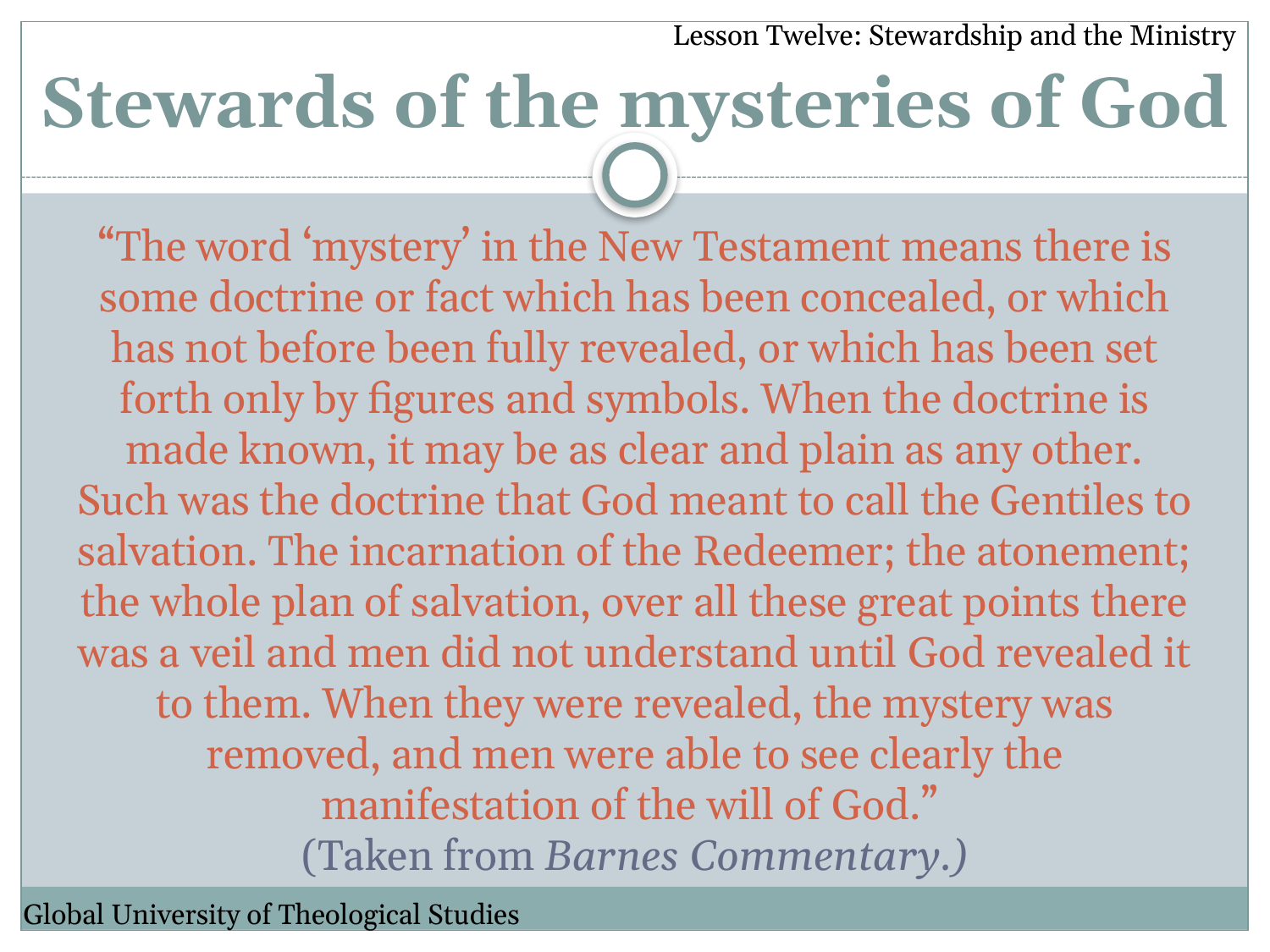

Lesson Twelve: Stewardship and the Ministry
# Stewards of the mysteries of God
“The word ‘mystery’ in the New Testament means there is some doctrine or fact which has been concealed, or which has not before been fully revealed, or which has been set forth only by figures and symbols. When the doctrine is made known, it may be as clear and plain as any other. Such was the doctrine that God meant to call the Gentiles to salvation. The incarnation of the Redeemer; the atonement; the whole plan of salvation, over all these great points there was a veil and men did not understand until God revealed it to them. When they were revealed, the mystery was removed, and men were able to see clearly the manifestation of the will of God.”
(Taken from Barnes Commentary.)
Global University of Theological Studies